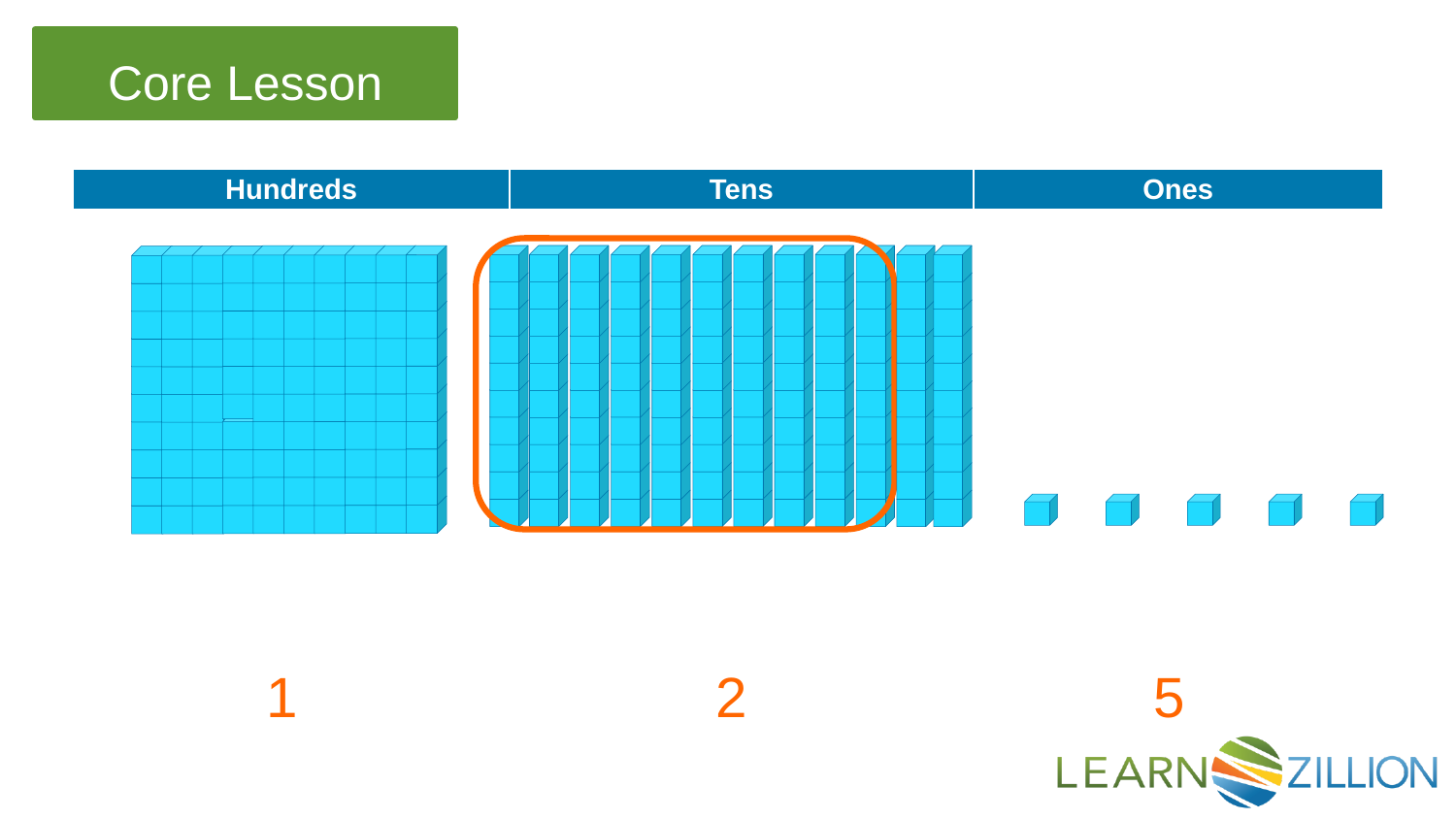

| Hundreds | Tens | Ones |
| --- | --- | --- |

1
2
5